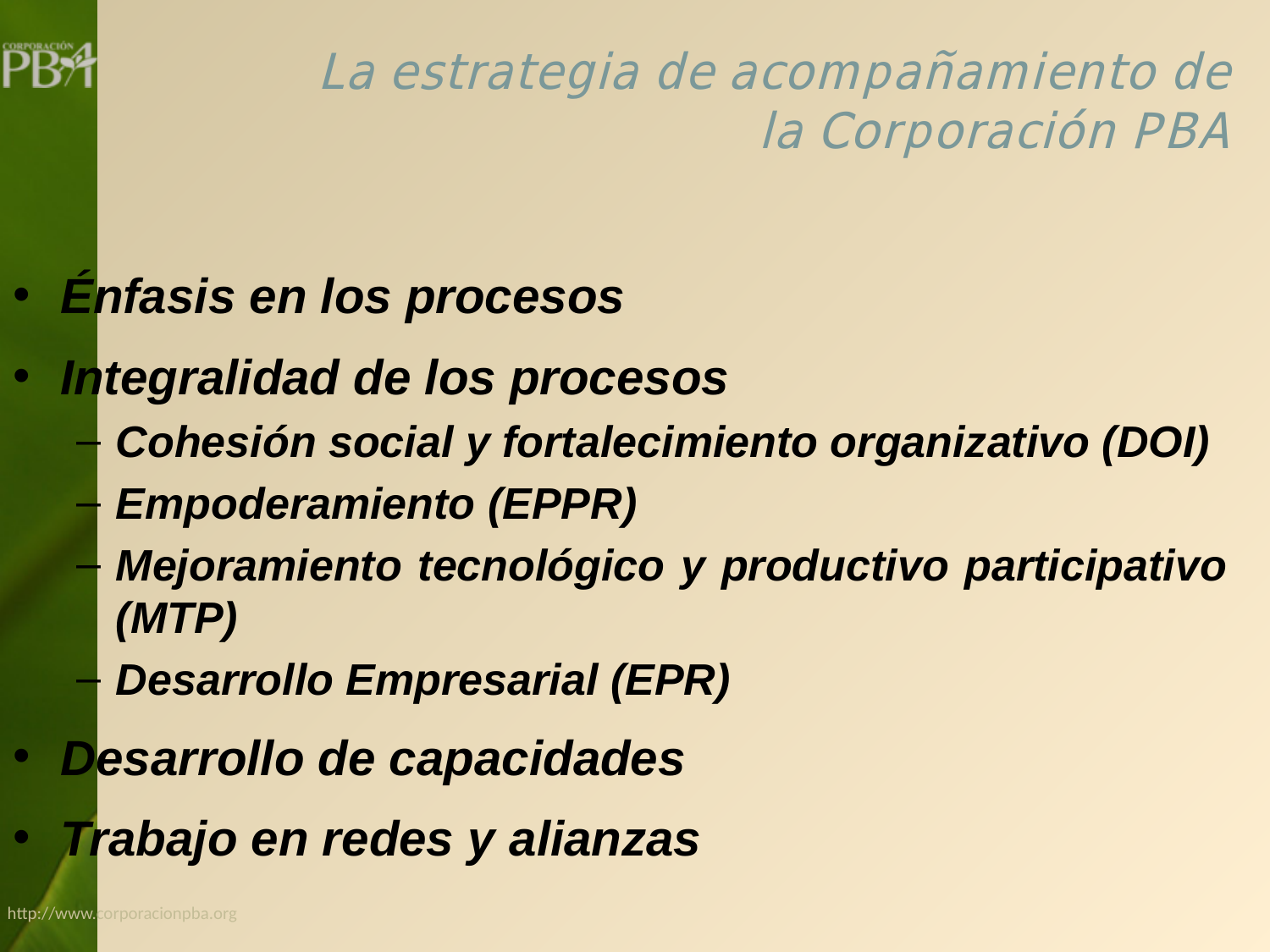

# La estrategia de acompañamiento de la Corporación PBA
Énfasis en los procesos
Integralidad de los procesos
Cohesión social y fortalecimiento organizativo (DOI)
Empoderamiento (EPPR)
Mejoramiento tecnológico y productivo participativo (MTP)
Desarrollo Empresarial (EPR)
Desarrollo de capacidades
Trabajo en redes y alianzas